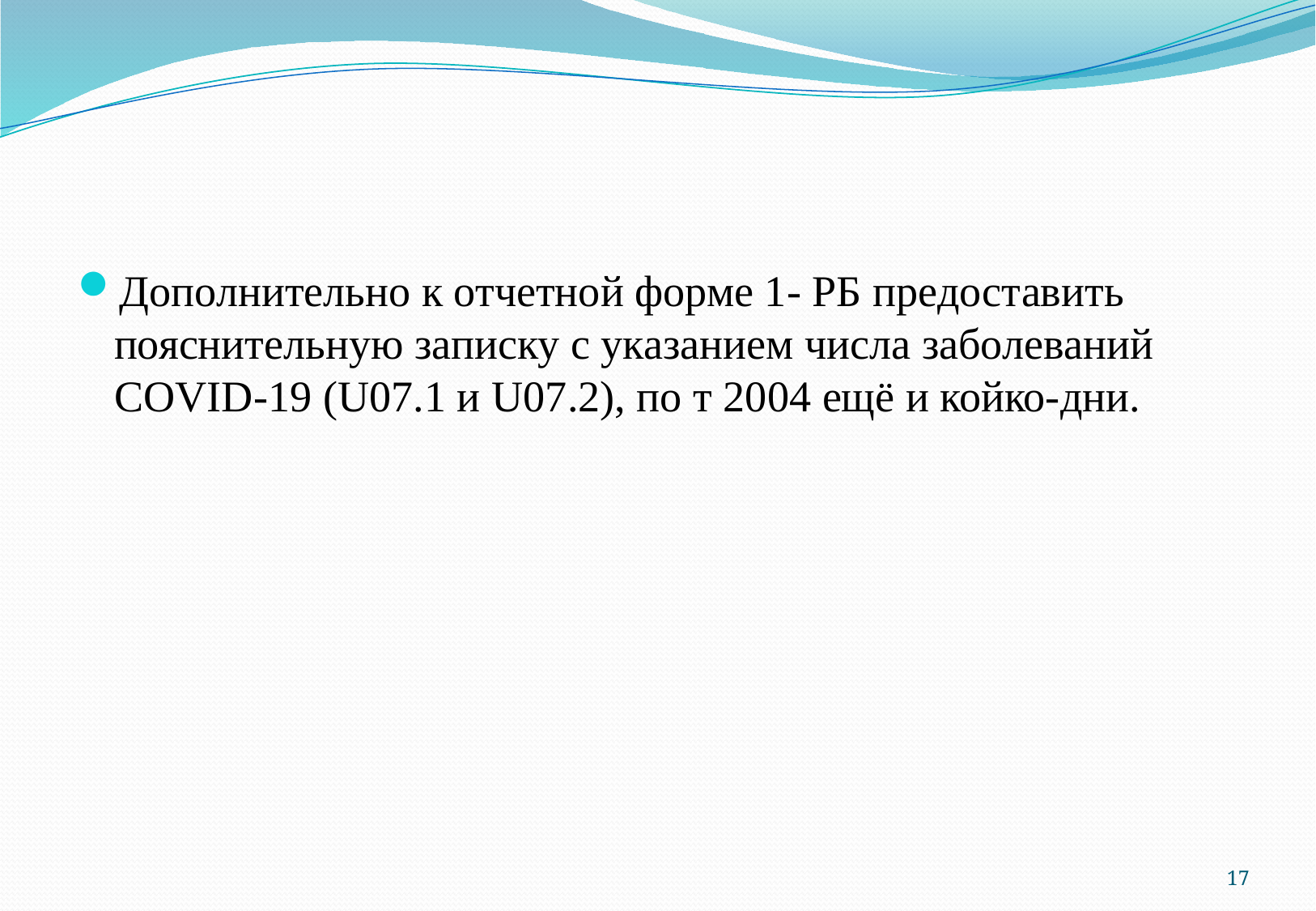

#
Дополнительно к отчетной форме 1- РБ предоставить пояснительную записку с указанием числа заболеваний COVID-19 (U07.1 и U07.2), по т 2004 ещё и койко-дни.

17